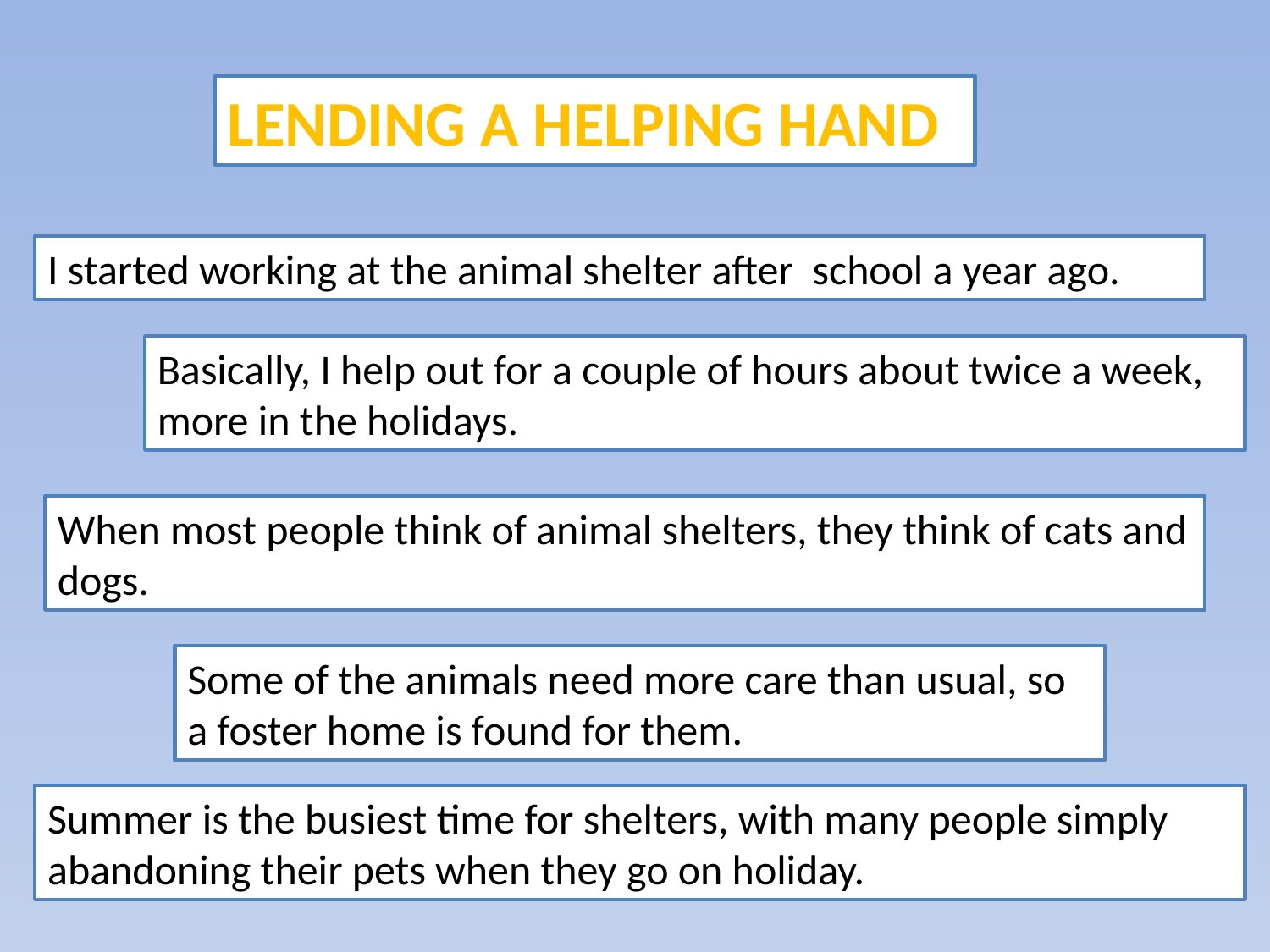

LENDING A HELPING HAND
I started working at the animal shelter after  school a year ago.
Basically, I help out for a couple of hours about twice a week, more in the holidays.
When most people think of animal shelters, they think of cats and dogs.
Some of the animals need more care than usual, so a foster home is found for them.
Summer is the busiest time for shelters, with many people simply abandoning their pets when they go on holiday.